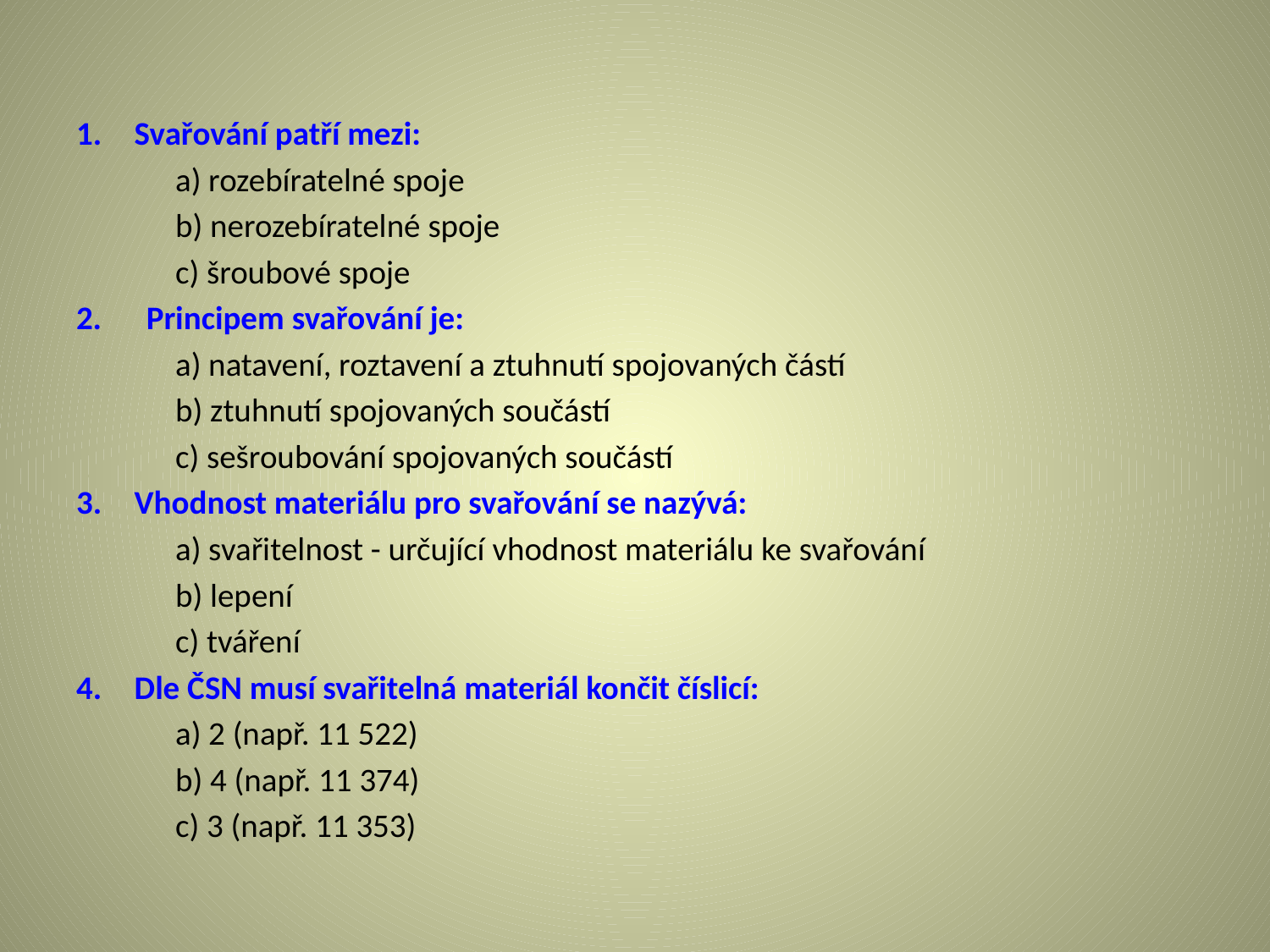

Svařování patří mezi:
	a) rozebíratelné spoje
	b) nerozebíratelné spoje
	c) šroubové spoje
2.      Principem svařování je:
	a) natavení, roztavení a ztuhnutí spojovaných částí
	b) ztuhnutí spojovaných součástí
	c) sešroubování spojovaných součástí
Vhodnost materiálu pro svařování se nazývá:
	a) svařitelnost - určující vhodnost materiálu ke svařování
	b) lepení
	c) tváření
Dle ČSN musí svařitelná materiál končit číslicí:
	a) 2 (např. 11 522)
	b) 4 (např. 11 374)
	c) 3 (např. 11 353)